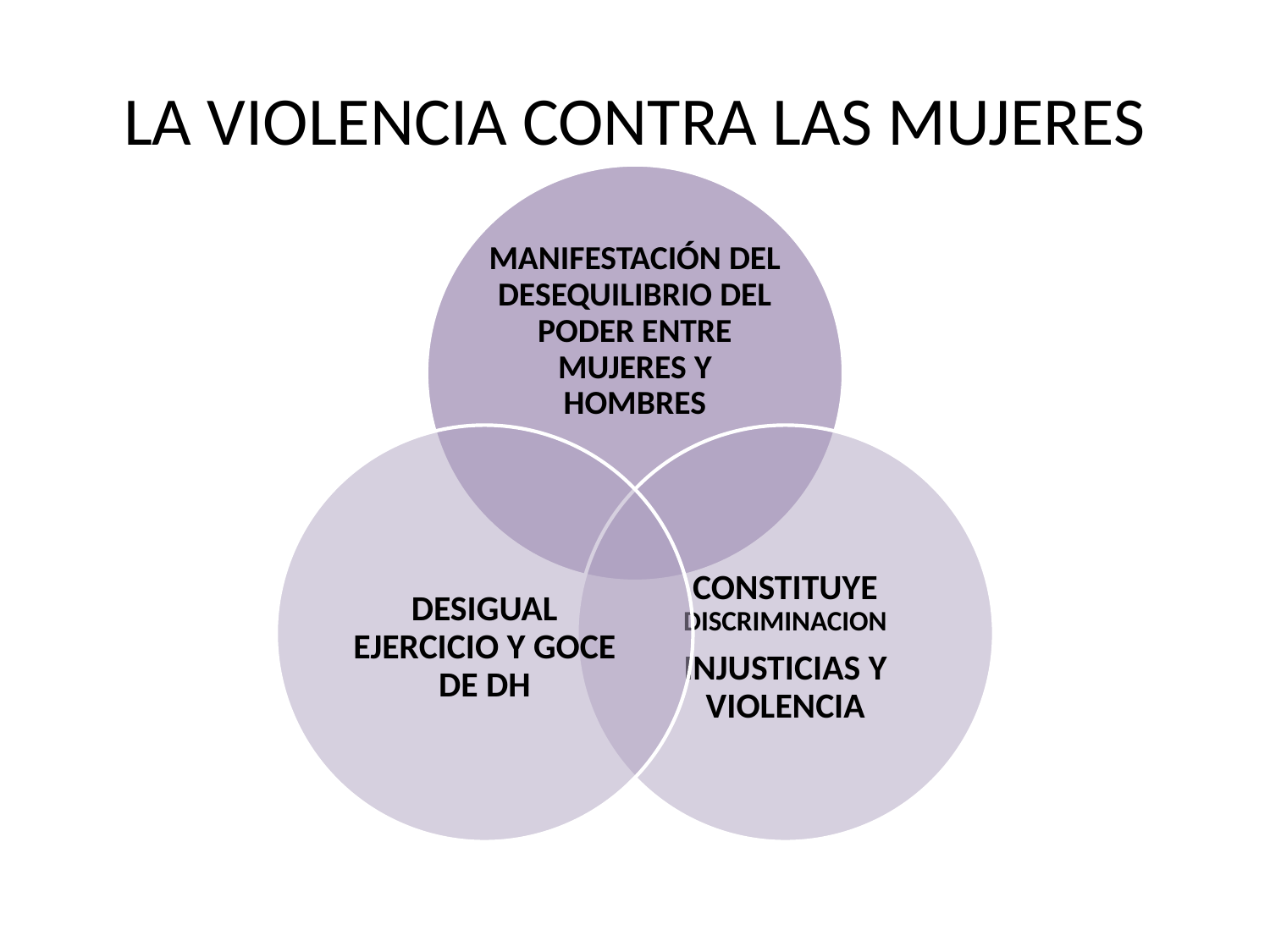

# LA VIOLENCIA CONTRA LAS MUJERES
MANIFESTACIÓN DEL DESEQUILIBRIO DEL PODER ENTRE MUJERES Y HOMBRES
CONSTITUYE DISCRIMINACION
INJUSTICIAS Y VIOLENCIA
DESIGUAL EJERCICIO Y GOCE DE DH